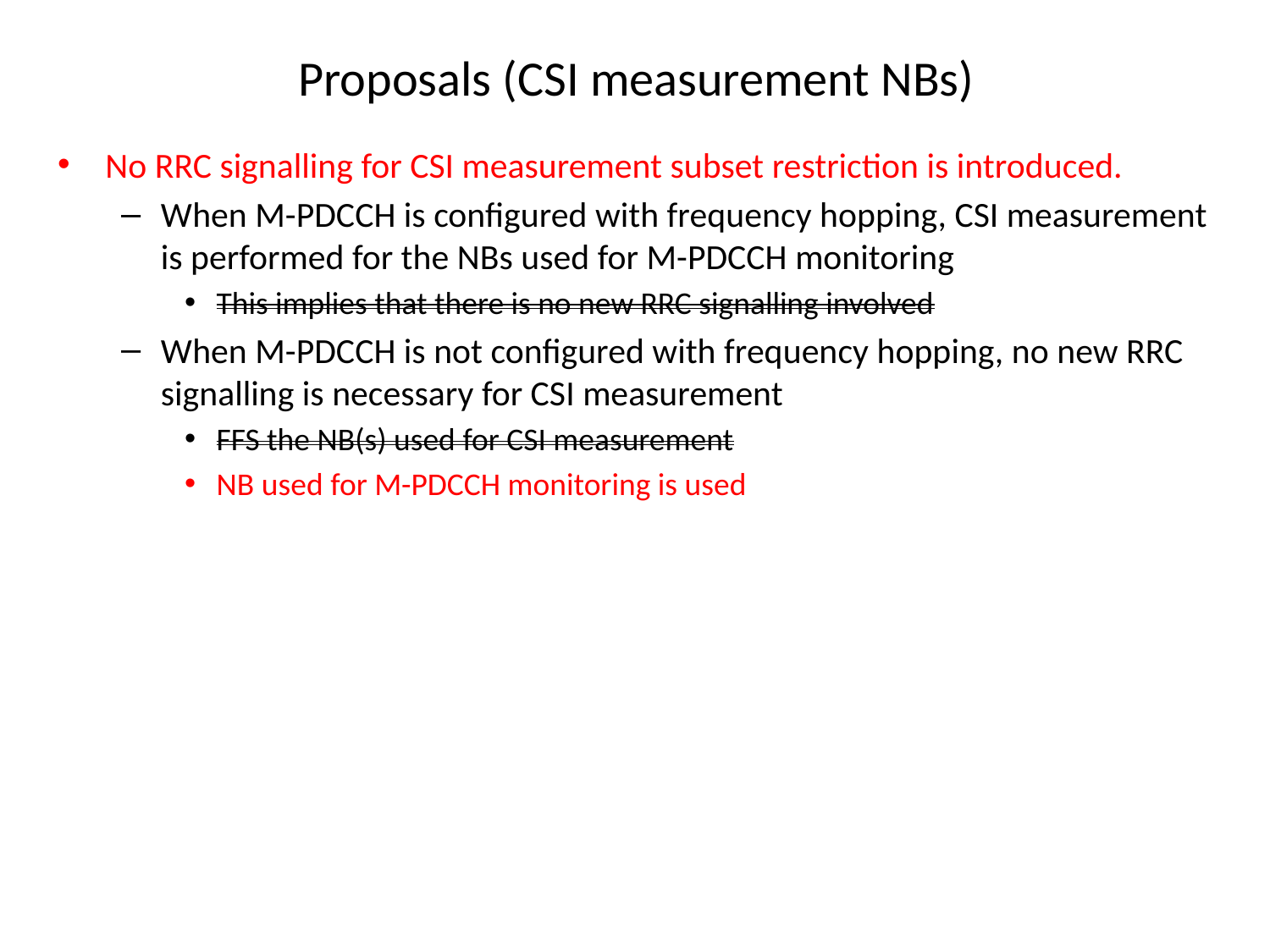

# Proposals (CSI measurement NBs)
No RRC signalling for CSI measurement subset restriction is introduced.
When M-PDCCH is configured with frequency hopping, CSI measurement is performed for the NBs used for M-PDCCH monitoring
This implies that there is no new RRC signalling involved
When M-PDCCH is not configured with frequency hopping, no new RRC signalling is necessary for CSI measurement
FFS the NB(s) used for CSI measurement
NB used for M-PDCCH monitoring is used